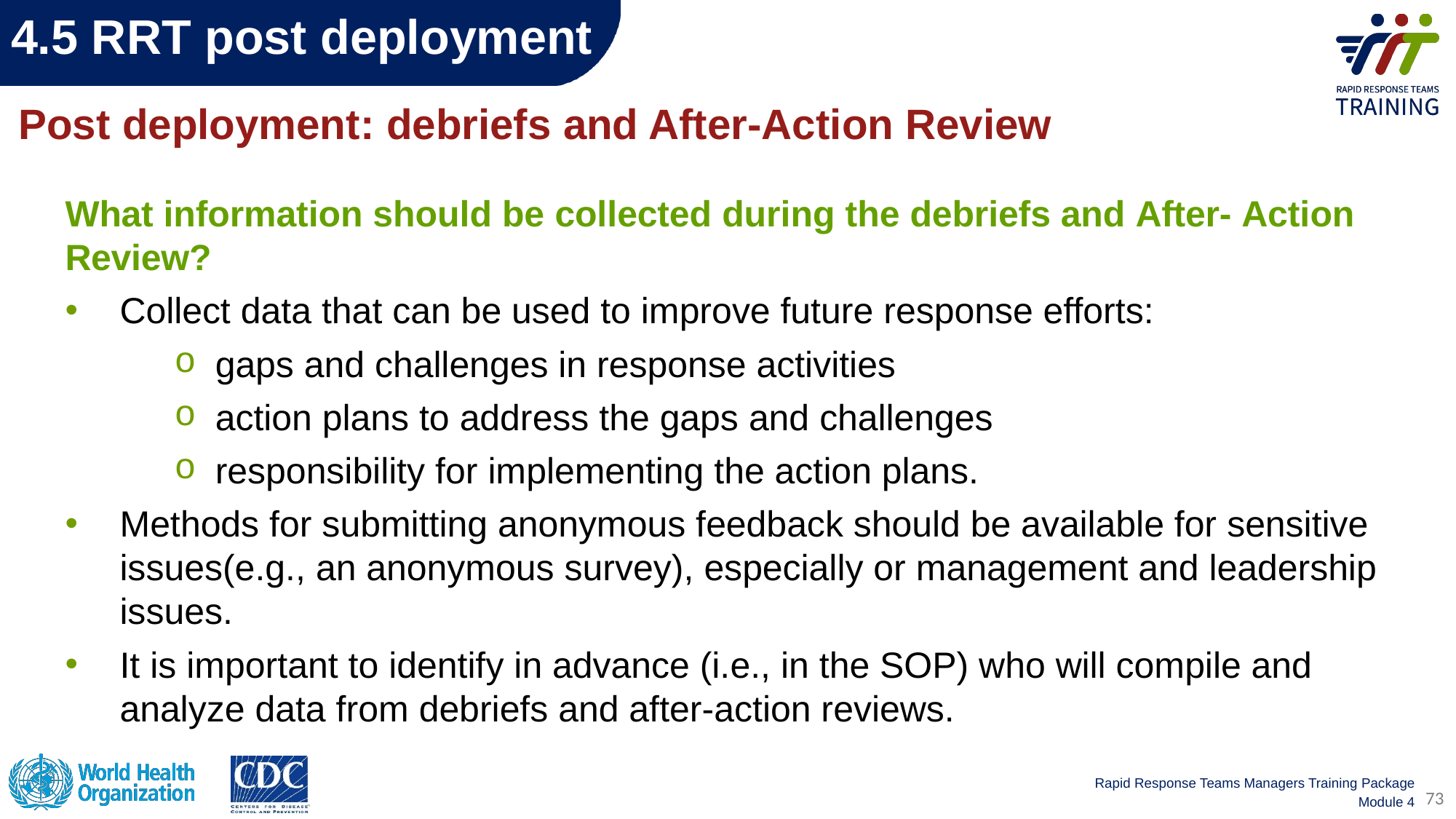

4.5 RRT post deployment
# Post deployment: debriefs and After-Action Review
What information should be collected during the debriefs and After-  Action Review?
Collect data that can be used to improve future response efforts:
gaps and challenges in response activities
action plans to address the gaps and challenges
responsibility for implementing the action plans.
Methods for submitting anonymous feedback should be available for sensitive issues(e.g., an anonymous survey), especially or management and leadership issues.
It is important to identify in advance (i.e., in the SOP) who will compile and analyze data from debriefs and after-action reviews.
73